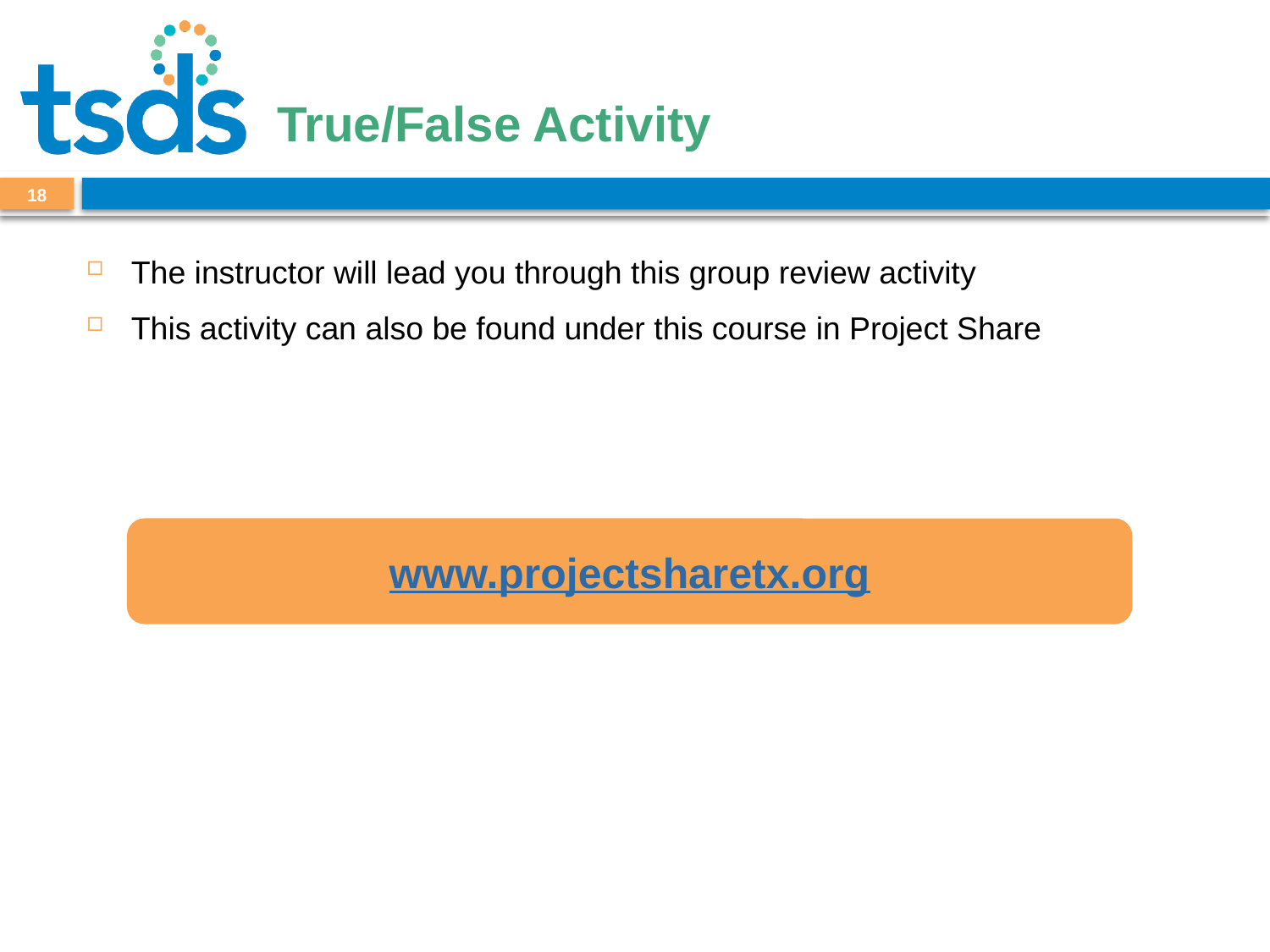

# True/False Activity
18
The instructor will lead you through this group review activity
This activity can also be found under this course in Project Share

www.projectsharetx.org